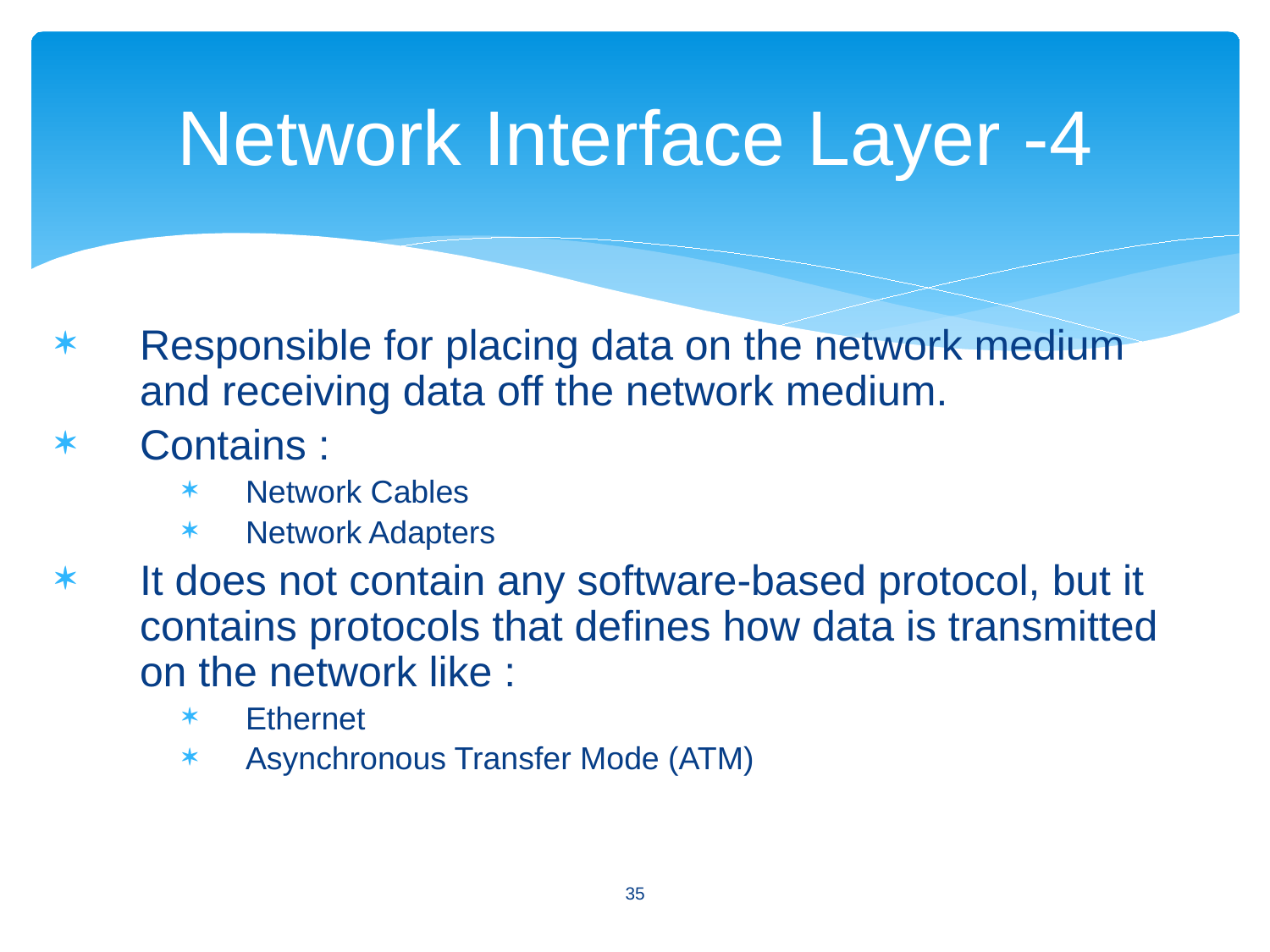

# 4- Network Interface Layer
Responsible for placing data on the network medium and receiving data off the network medium.
Contains :
Network Cables
Network Adapters
It does not contain any software-based protocol, but it contains protocols that defines how data is transmitted on the network like :
Ethernet
Asynchronous Transfer Mode (ATM)

35